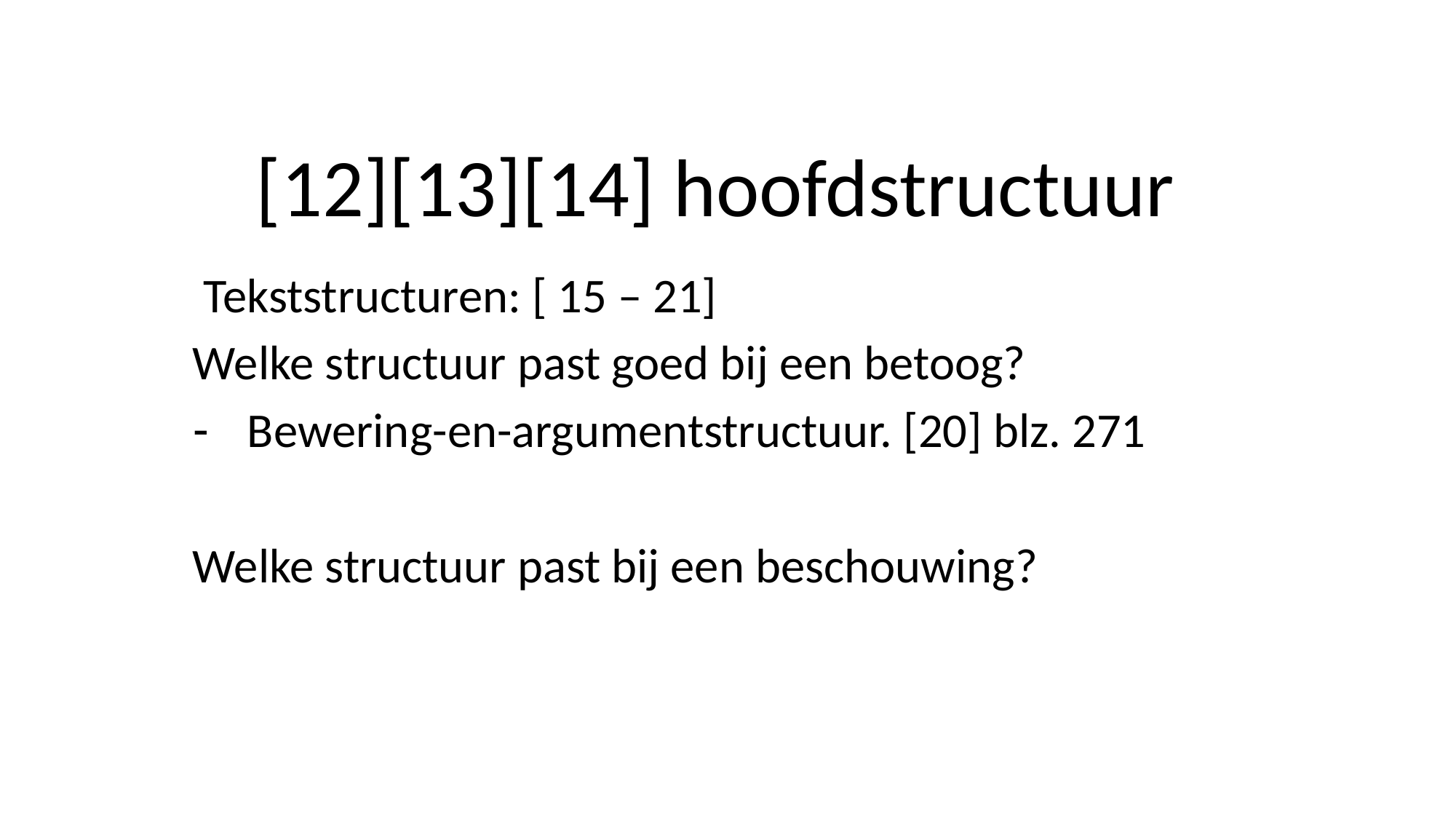

# [12][13][14] hoofdstructuur
 Tekststructuren: [ 15 – 21]
Welke structuur past goed bij een betoog?
Bewering-en-argumentstructuur. [20] blz. 271

Welke structuur past bij een beschouwing?